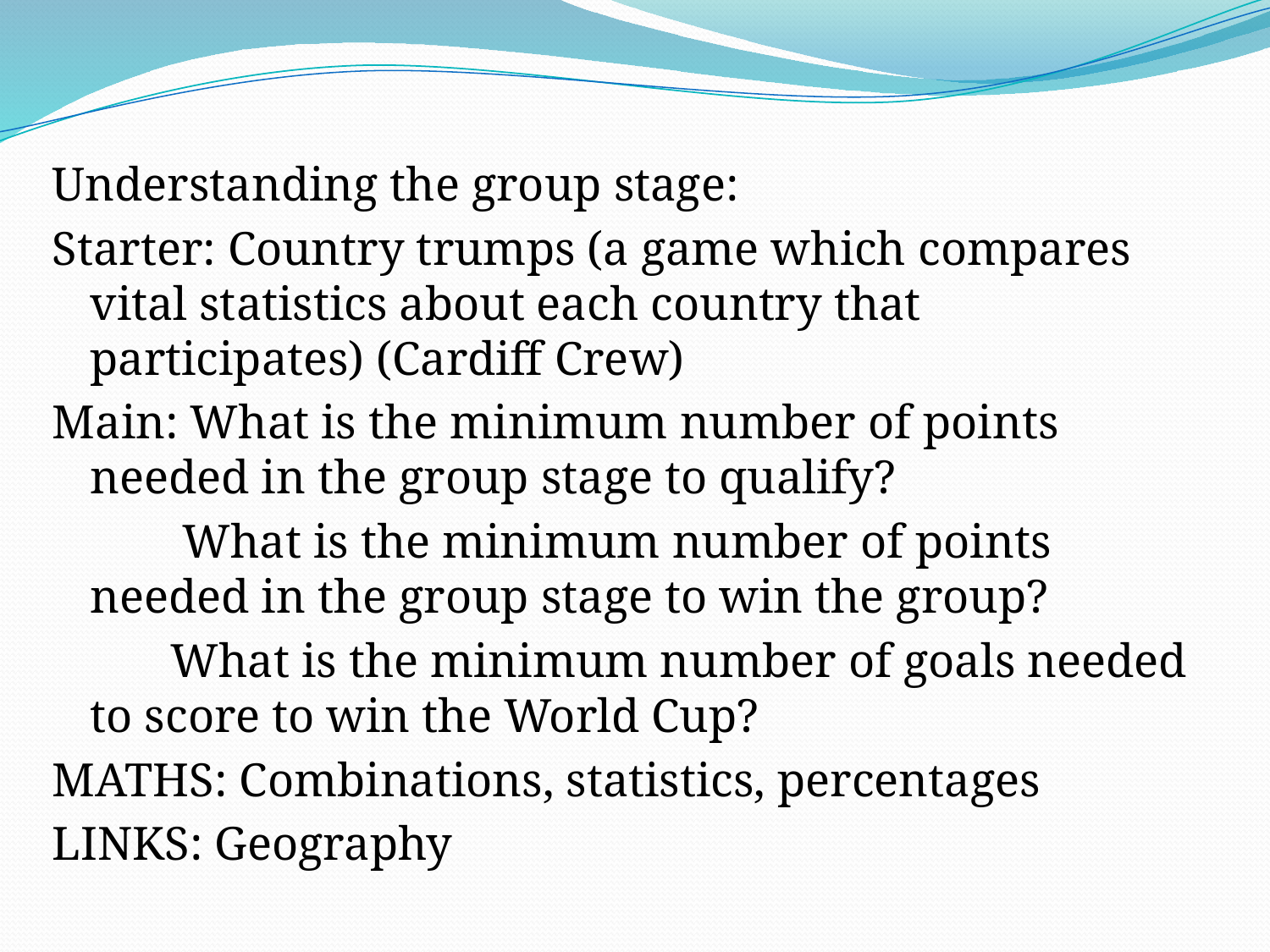

Understanding the group stage:
Starter: Country trumps (a game which compares vital statistics about each country that participates) (Cardiff Crew)
Main: What is the minimum number of points needed in the group stage to qualify?
           What is the minimum number of points needed in the group stage to win the group?
          What is the minimum number of goals needed to score to win the World Cup?
MATHS: Combinations, statistics, percentages
LINKS: Geography